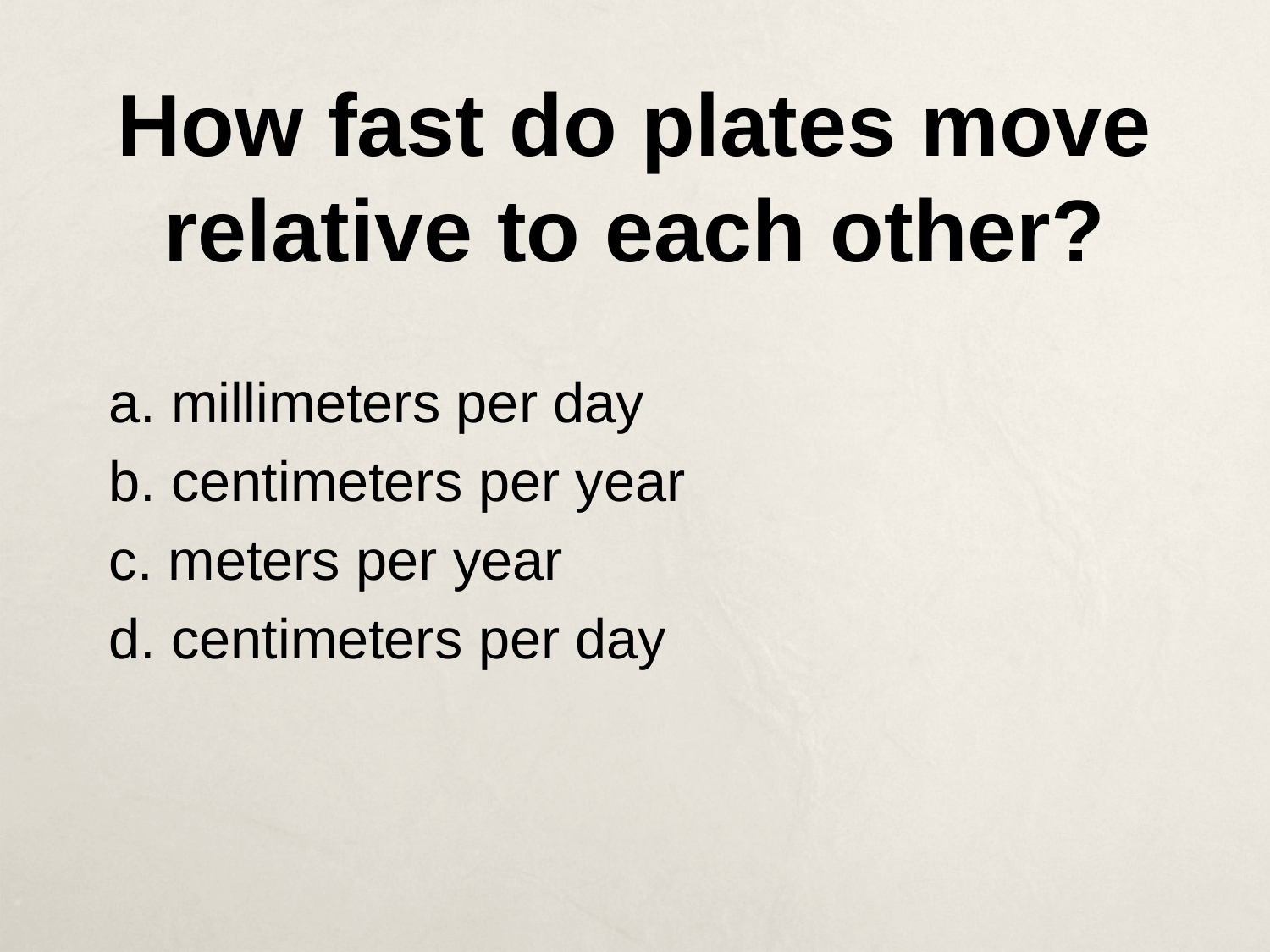

# How fast do plates move relative to each other?
a. millimeters per day
b. centimeters per year
c. meters per year
d. centimeters per day